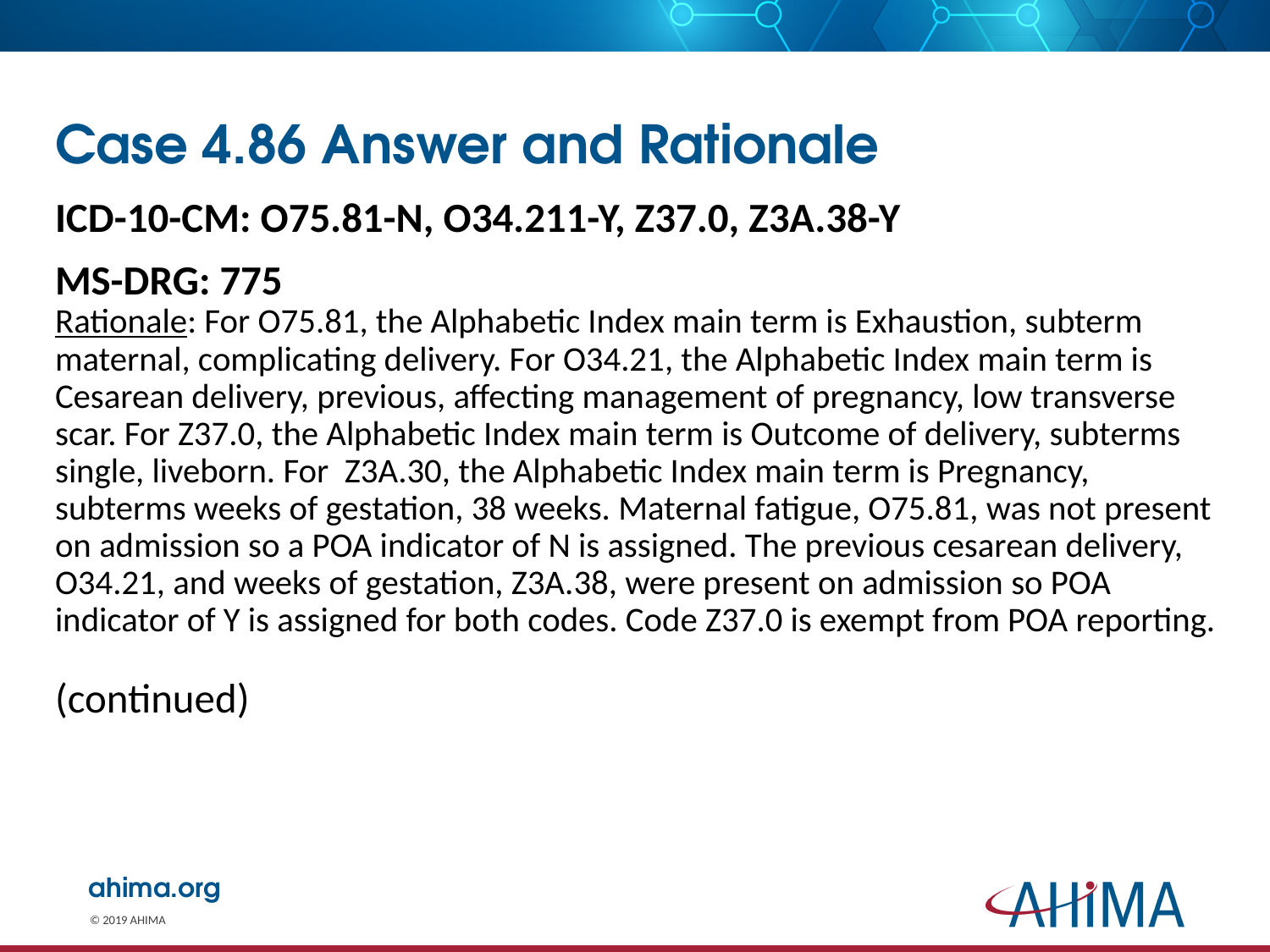

# Case 4.86 Answer and Rationale
ICD-10-CM: O75.81-N, O34.211-Y, Z37.0, Z3A.38-Y
MS-DRG: 775
Rationale: For O75.81, the Alphabetic Index main term is Exhaustion, subterm maternal, complicating delivery. For O34.21, the Alphabetic Index main term is Cesarean delivery, previous, affecting management of pregnancy, low transverse scar. For Z37.0, the Alphabetic Index main term is Outcome of delivery, subterms single, liveborn. For  Z3A.30, the Alphabetic Index main term is Pregnancy, subterms weeks of gestation, 38 weeks. Maternal fatigue, O75.81, was not present on admission so a POA indicator of N is assigned. The previous cesarean delivery, O34.21, and weeks of gestation, Z3A.38, were present on admission so POA indicator of Y is assigned for both codes. Code Z37.0 is exempt from POA reporting.

(continued)